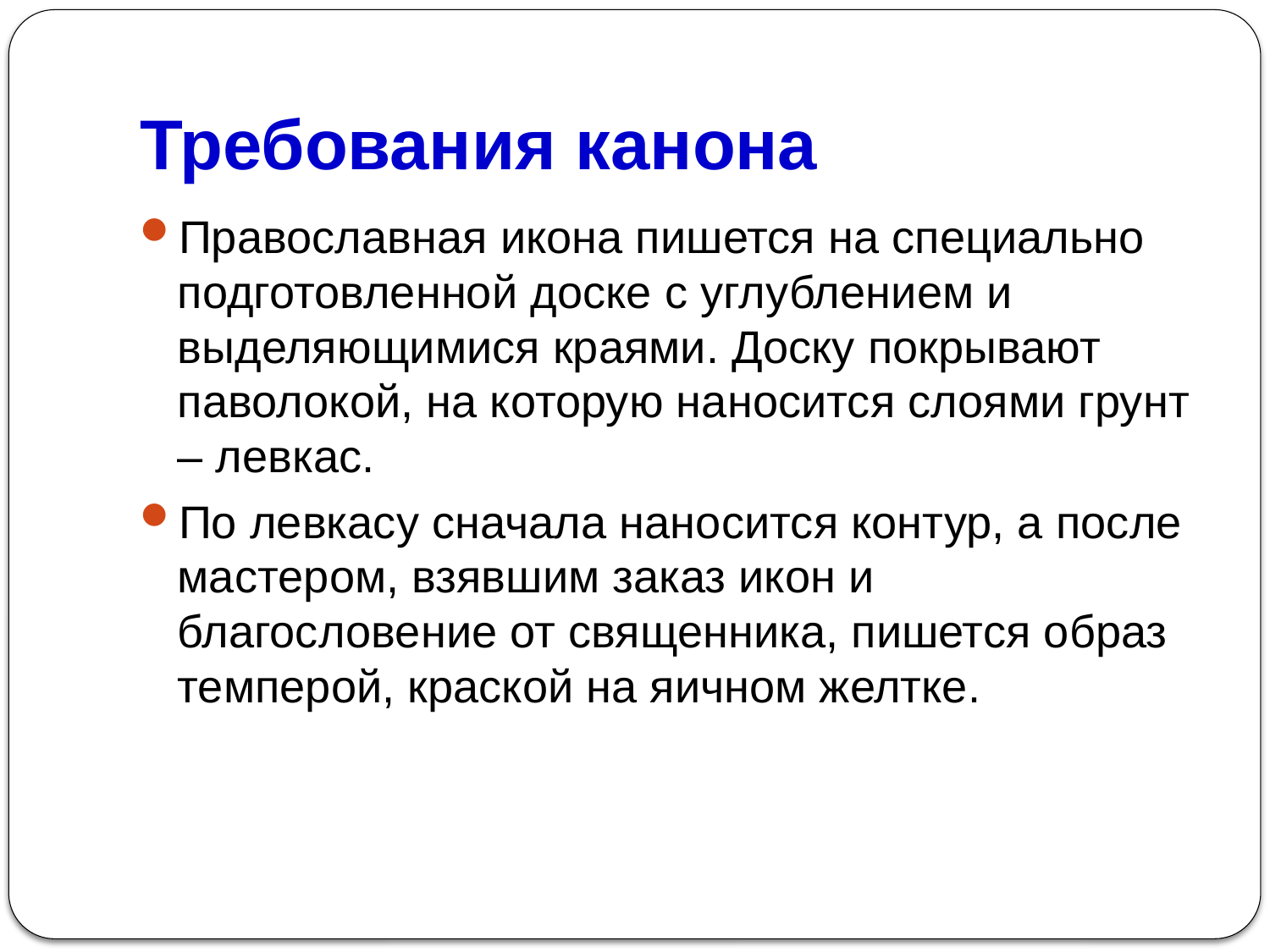

# Требования канона
Православная икона пишется на специально подготовленной доске с углублением и выделяющимися краями. Доску покрывают паволокой, на которую наносится слоями грунт – левкас.
По левкасу сначала наносится контур, а после мастером, взявшим заказ икон и благословение от священника, пишется образ темперой, краской на яичном желтке.